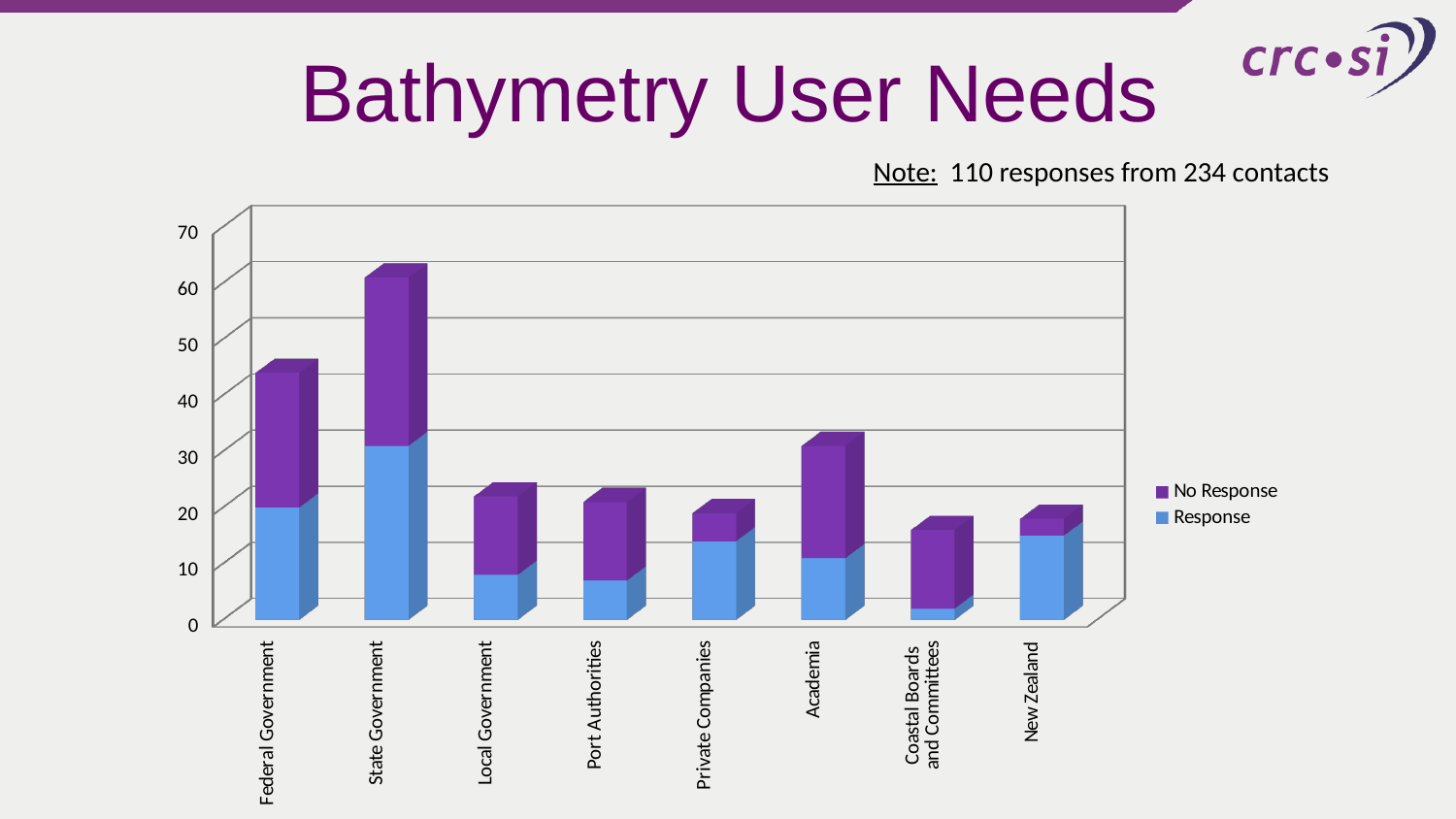

# Bathymetry User Needs
Note:  110 responses from 234 contacts

[unsupported chart]